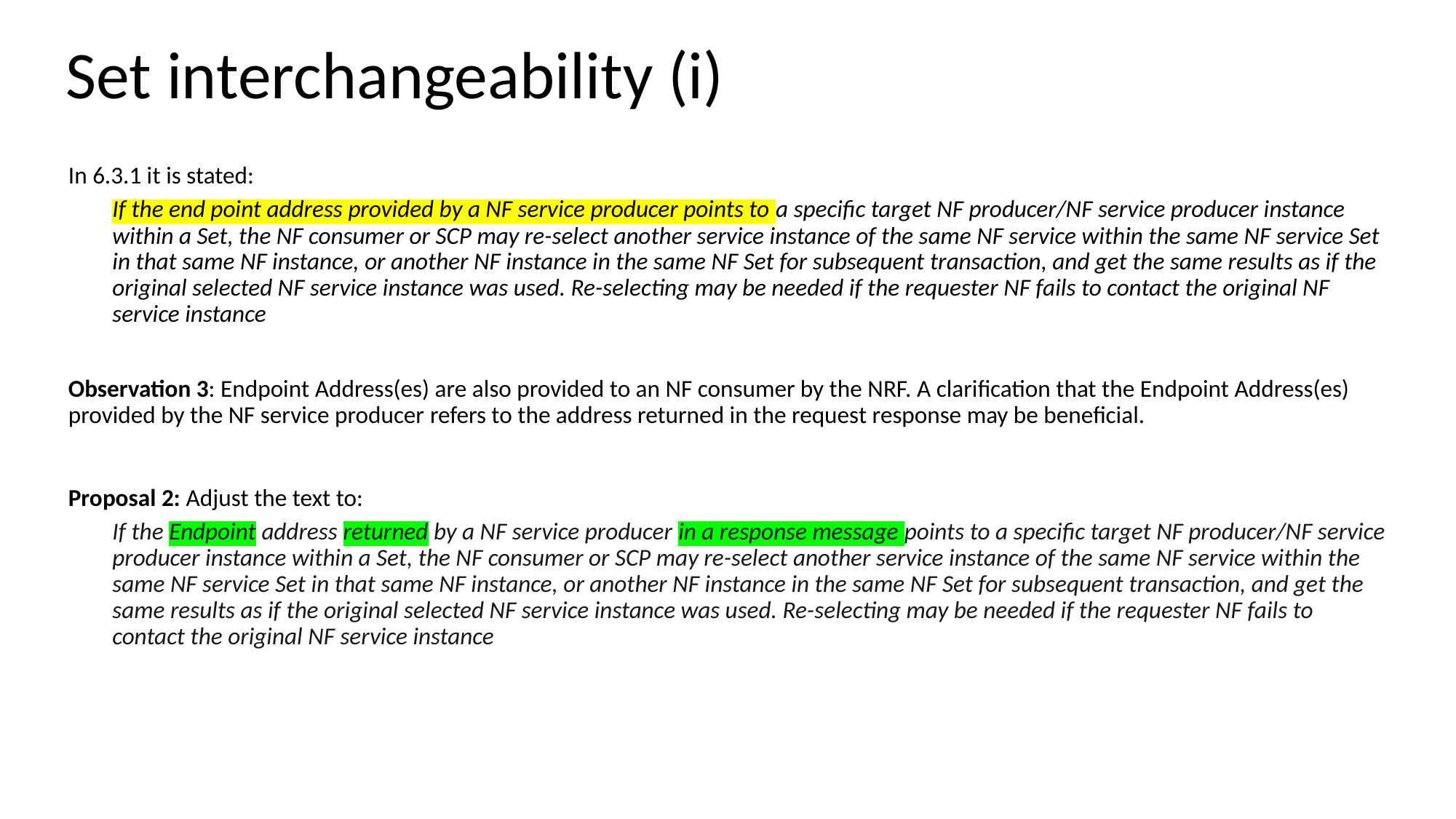

# Set interchangeability (i)
In 6.3.1 it is stated:
If the end point address provided by a NF service producer points to a specific target NF producer/NF service producer instance within a Set, the NF consumer or SCP may re-select another service instance of the same NF service within the same NF service Set in that same NF instance, or another NF instance in the same NF Set for subsequent transaction, and get the same results as if the original selected NF service instance was used. Re-selecting may be needed if the requester NF fails to contact the original NF service instance

Observation 3: Endpoint Address(es) are also provided to an NF consumer by the NRF. A clarification that the Endpoint Address(es) provided by the NF service producer refers to the address returned in the request response may be beneficial.

Proposal 2: Adjust the text to:
If the Endpoint address returned by a NF service producer in a response message points to a specific target NF producer/NF service producer instance within a Set, the NF consumer or SCP may re-select another service instance of the same NF service within the same NF service Set in that same NF instance, or another NF instance in the same NF Set for subsequent transaction, and get the same results as if the original selected NF service instance was used. Re-selecting may be needed if the requester NF fails to contact the original NF service instance